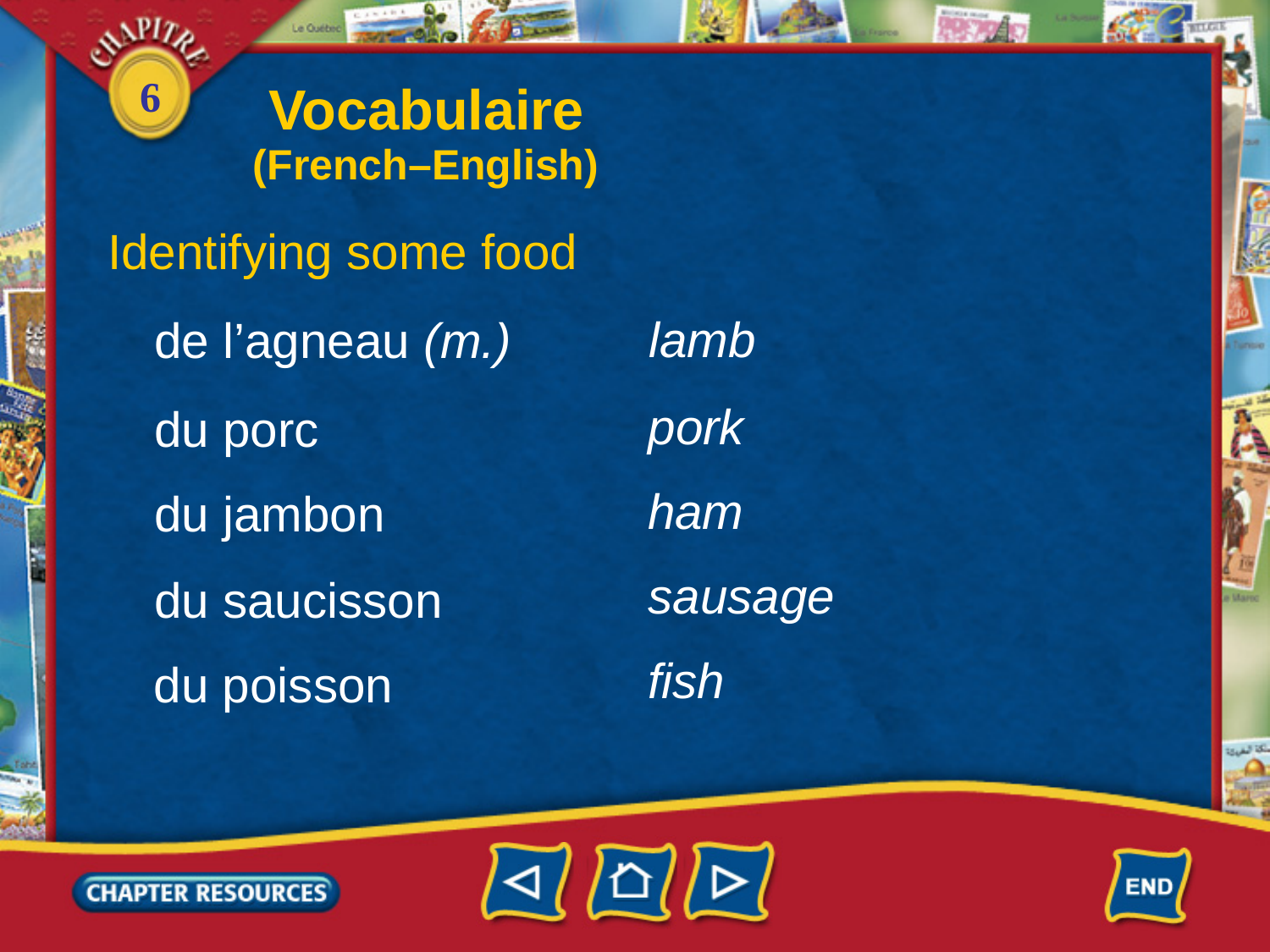

Vocabulaire
(French–English)
Identifying some food
lamb
de l’agneau (m.)
pork
du porc
ham
du jambon
sausage
du saucisson
fish
du poisson